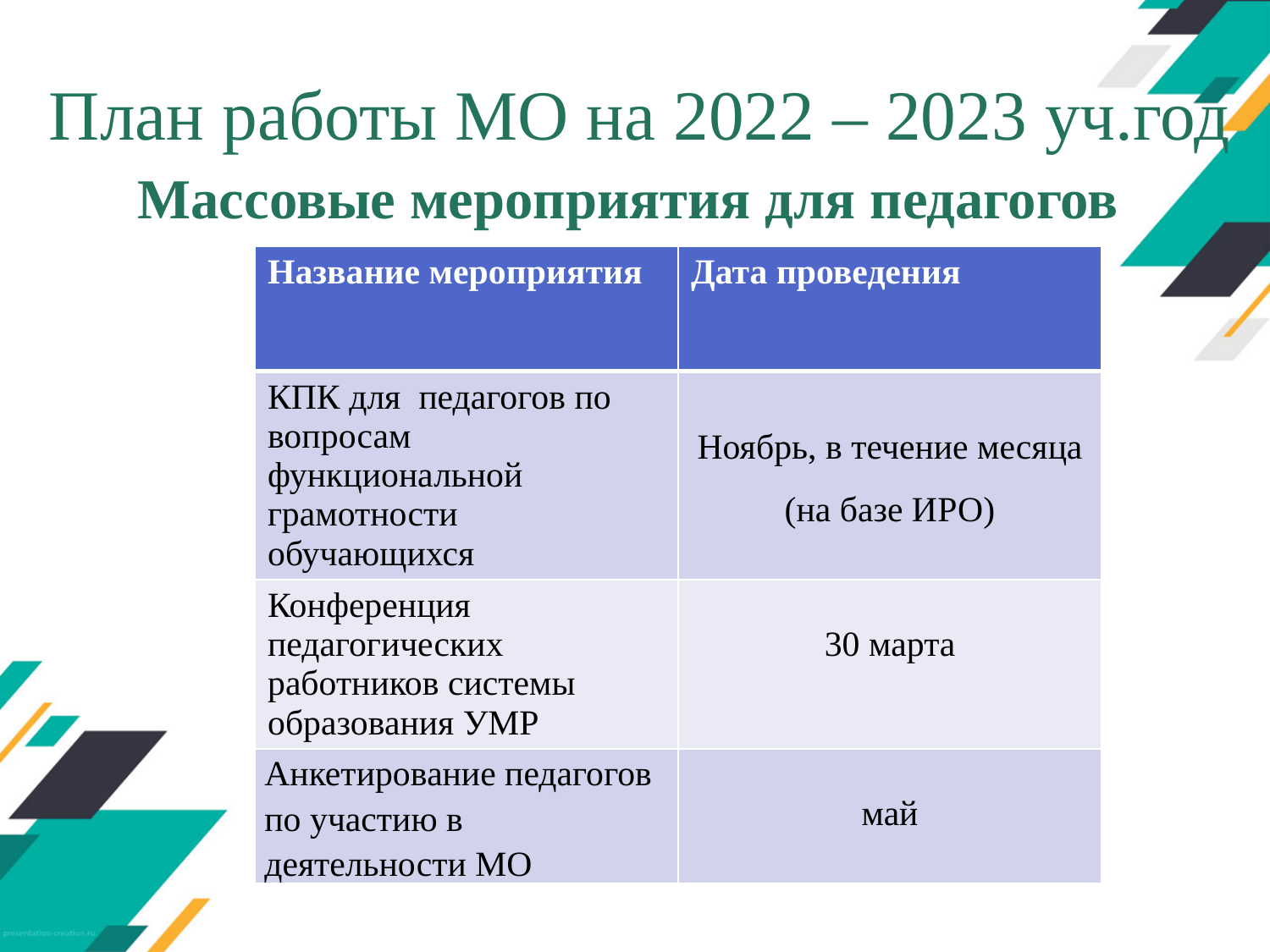

# План работы МО на 2022 – 2023 уч.год
Массовые мероприятия для педагогов

| Название мероприятия | Дата проведения |
| --- | --- |
| КПК для педагогов по вопросам функциональной грамотности обучающихся | Ноябрь, в течение месяца (на базе ИРО) |
| Конференция педагогических работников системы образования УМР | 30 марта |
| Анкетирование педагогов по участию в деятельности МО | май |